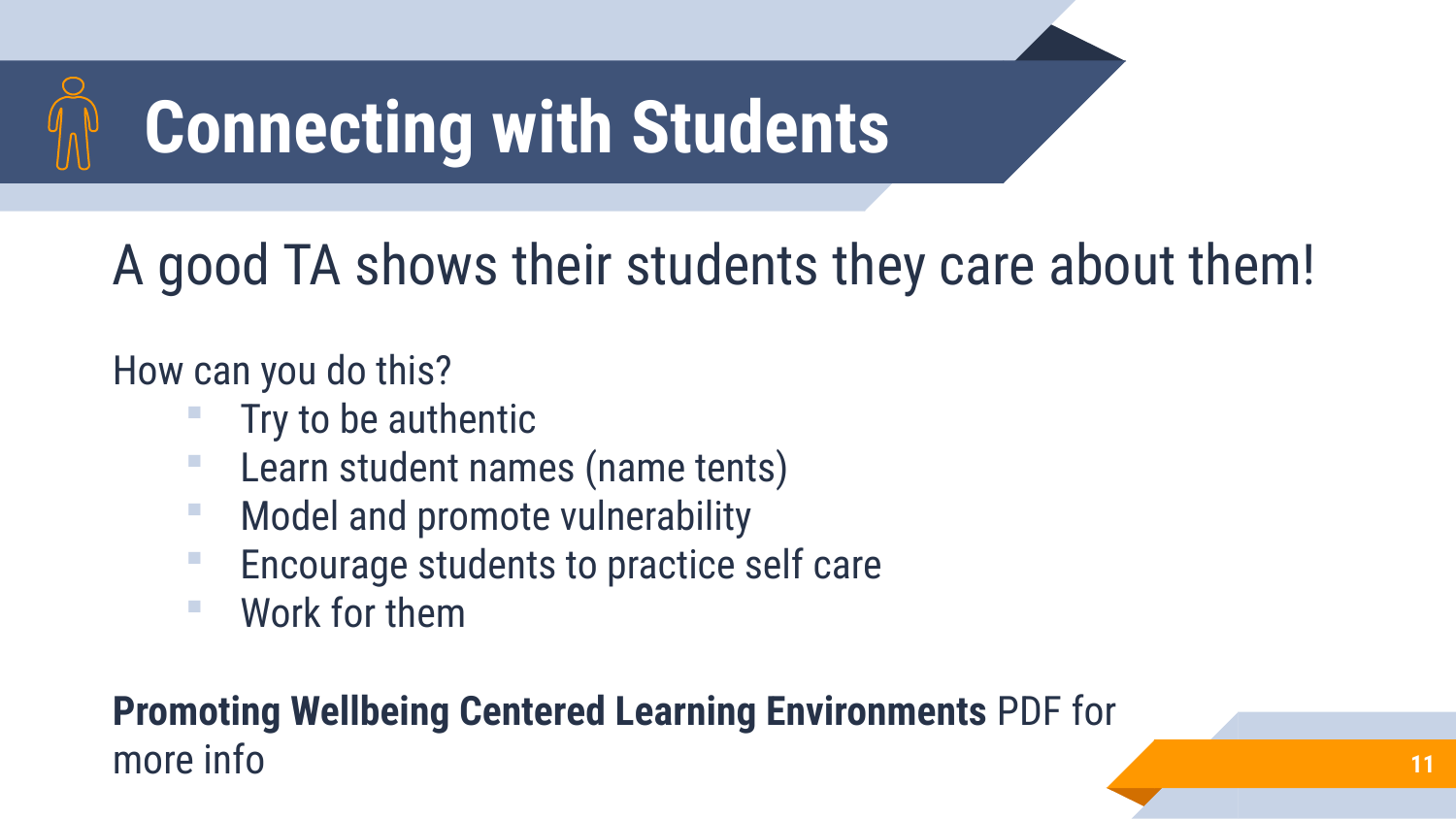

# Connecting with Students

A good TA shows their students they care about them!

How can you do this?
Try to be authentic
Learn student names (name tents)
Model and promote vulnerability
Encourage students to practice self care
Work for them

Promoting Wellbeing Centered Learning Environments PDF for
more info
11